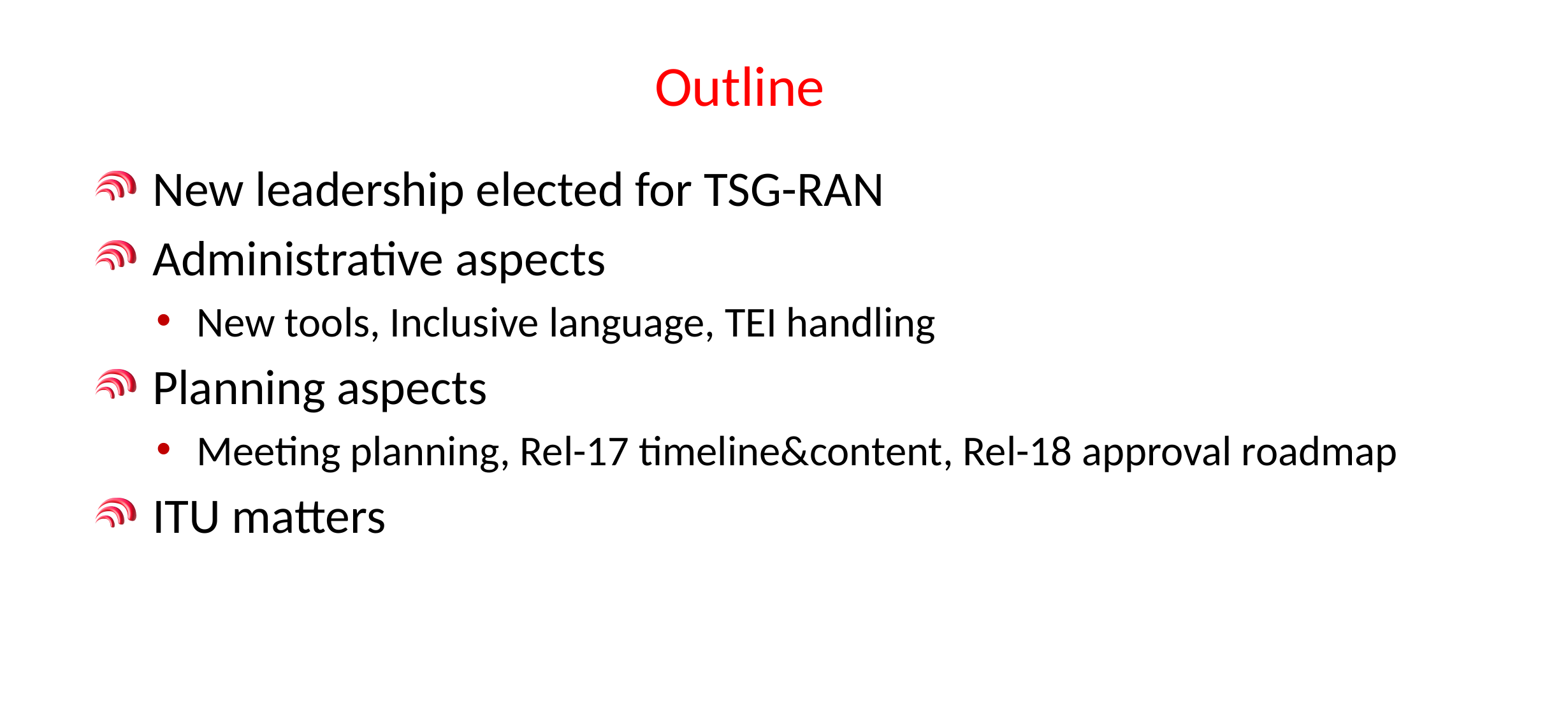

# Outline
 New leadership elected for TSG-RAN
 Administrative aspects
New tools, Inclusive language, TEI handling
 Planning aspects
Meeting planning, Rel-17 timeline&content, Rel-18 approval roadmap
 ITU matters